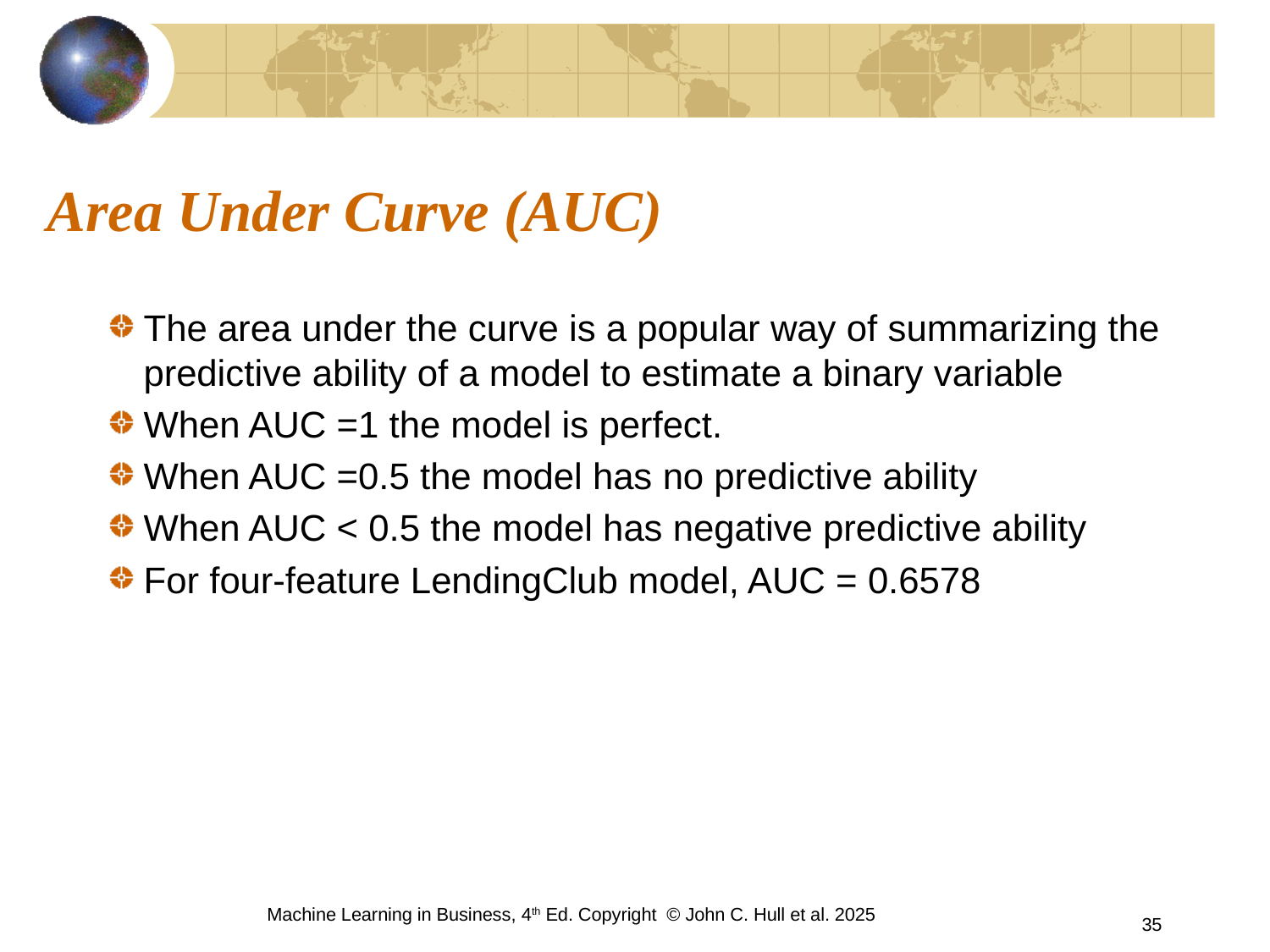

# Area Under Curve (AUC)
The area under the curve is a popular way of summarizing the predictive ability of a model to estimate a binary variable
When AUC =1 the model is perfect.
When AUC =0.5 the model has no predictive ability
When AUC < 0.5 the model has negative predictive ability
For four-feature LendingClub model, AUC = 0.6578
Machine Learning in Business, 4th Ed. Copyright  © John C. Hull et al. 2025
35